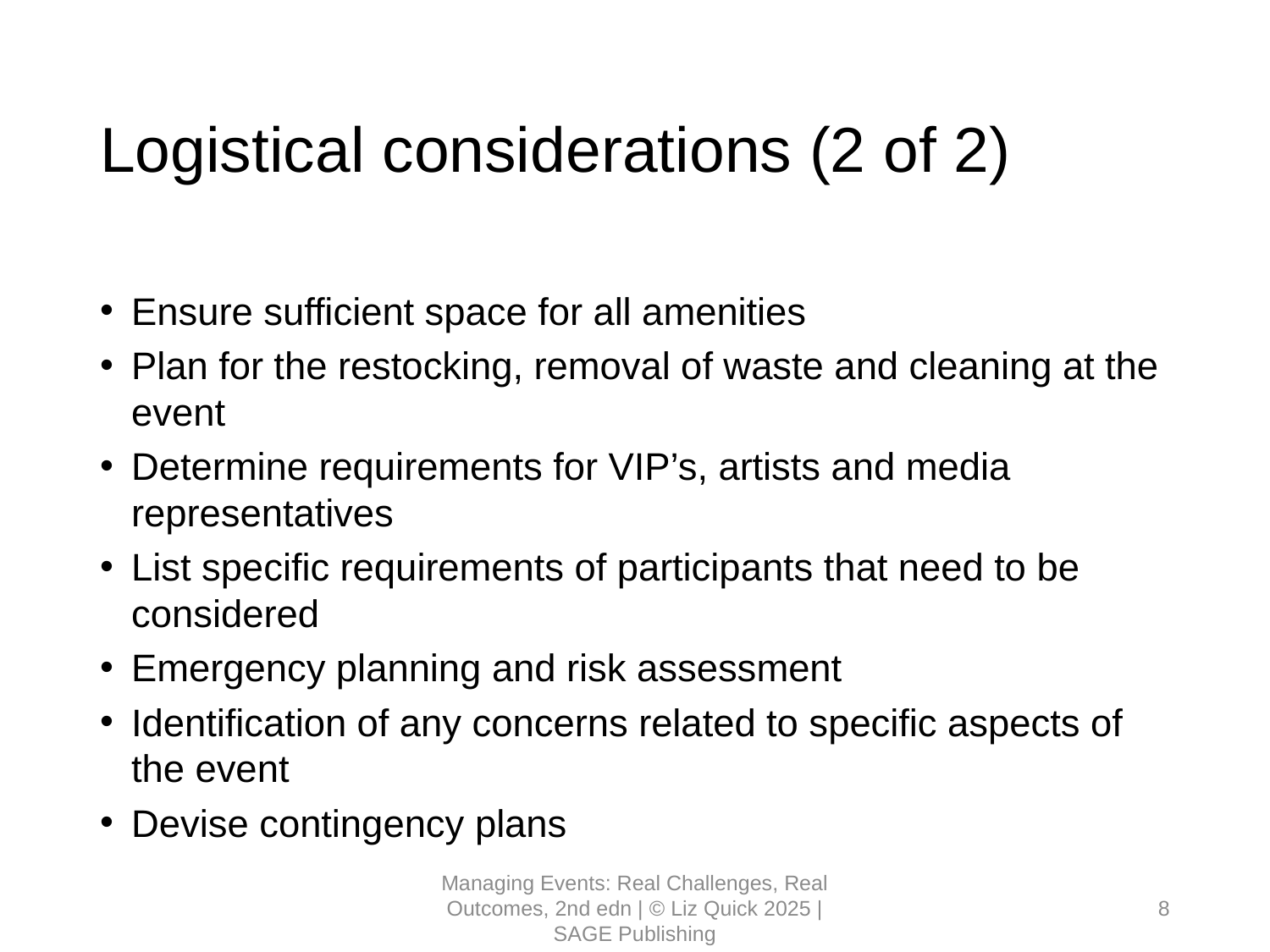

# Logistical considerations (2 of 2)
Ensure sufficient space for all amenities
Plan for the restocking, removal of waste and cleaning at the event
Determine requirements for VIP’s, artists and media representatives
List specific requirements of participants that need to be considered
Emergency planning and risk assessment
Identification of any concerns related to specific aspects of the event
Devise contingency plans
Managing Events: Real Challenges, Real Outcomes, 2nd edn | © Liz Quick 2025 | SAGE Publishing
8